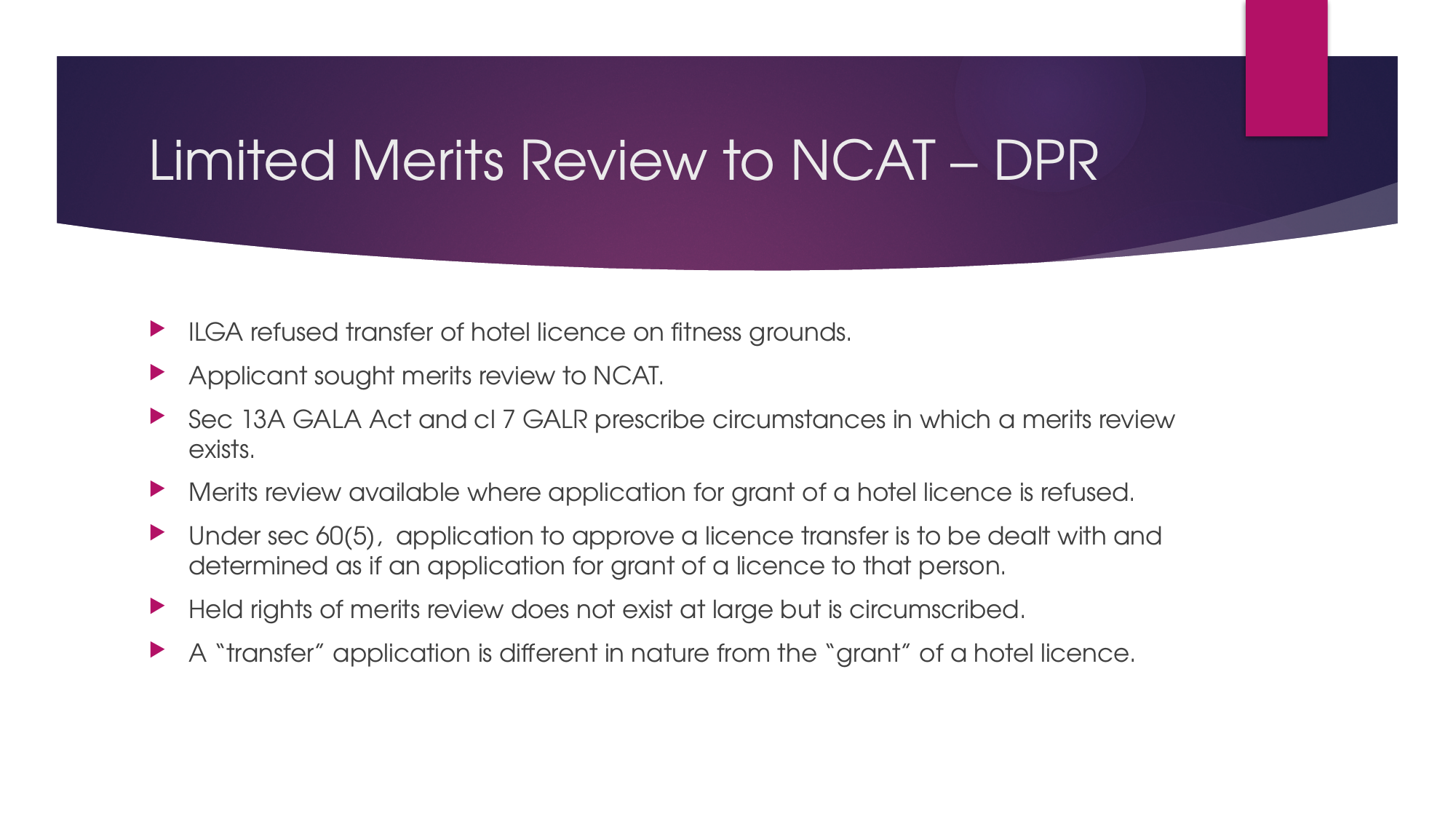

# Limited Merits Review to NCAT – DPR
ILGA refused transfer of hotel licence on fitness grounds.
Applicant sought merits review to NCAT.
Sec 13A GALA Act and cl 7 GALR prescribe circumstances in which a merits review exists.
Merits review available where application for grant of a hotel licence is refused.
Under sec 60(5),  application to approve a licence transfer is to be dealt with and determined as if an application for grant of a licence to that person.
Held rights of merits review does not exist at large but is circumscribed.
A “transfer” application is different in nature from the “grant” of a hotel licence.